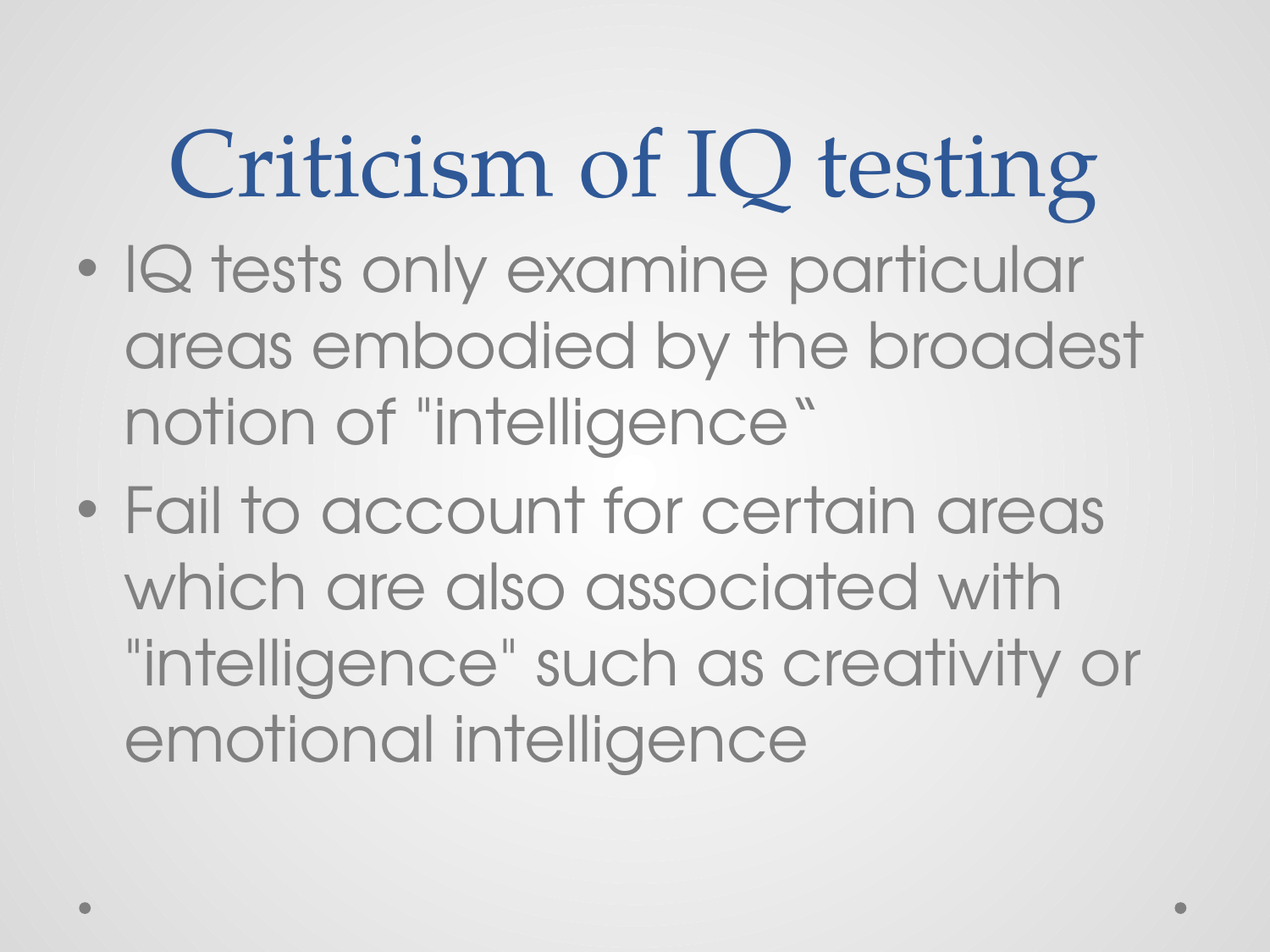

# Criticism of IQ testing
IQ tests only examine particular areas embodied by the broadest notion of "intelligence“
Fail to account for certain areas which are also associated with "intelligence" such as creativity or emotional intelligence